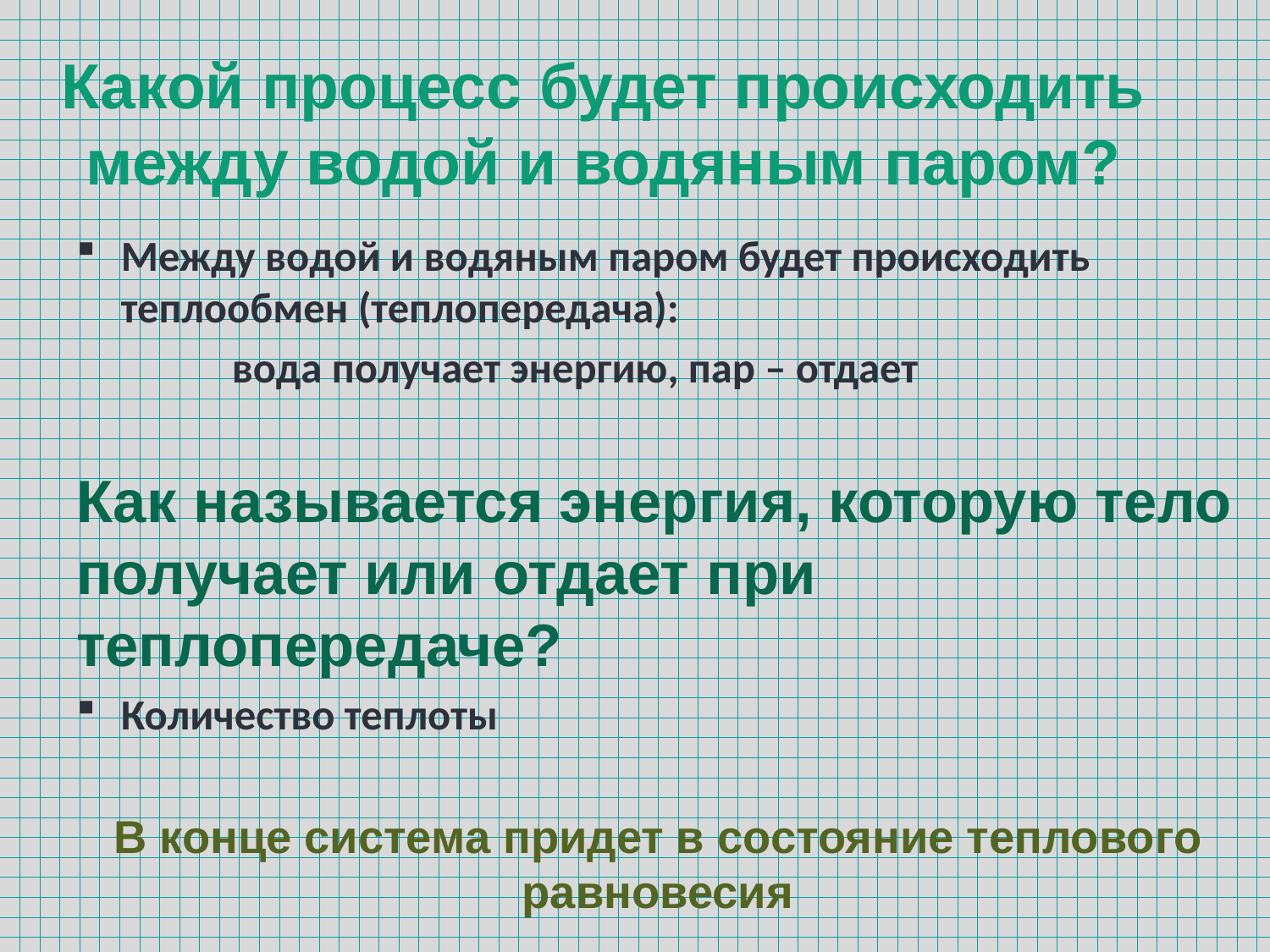

# Какой процесс будет происходить между водой и водяным паром?
Между водой и водяным паром будет происходить теплообмен (теплопередача):
                вода получает энергию, пар – отдает

Как называется энергия, которую тело получает или отдает при теплопередаче?
Количество теплоты

В конце система придет в состояние теплового равновесия